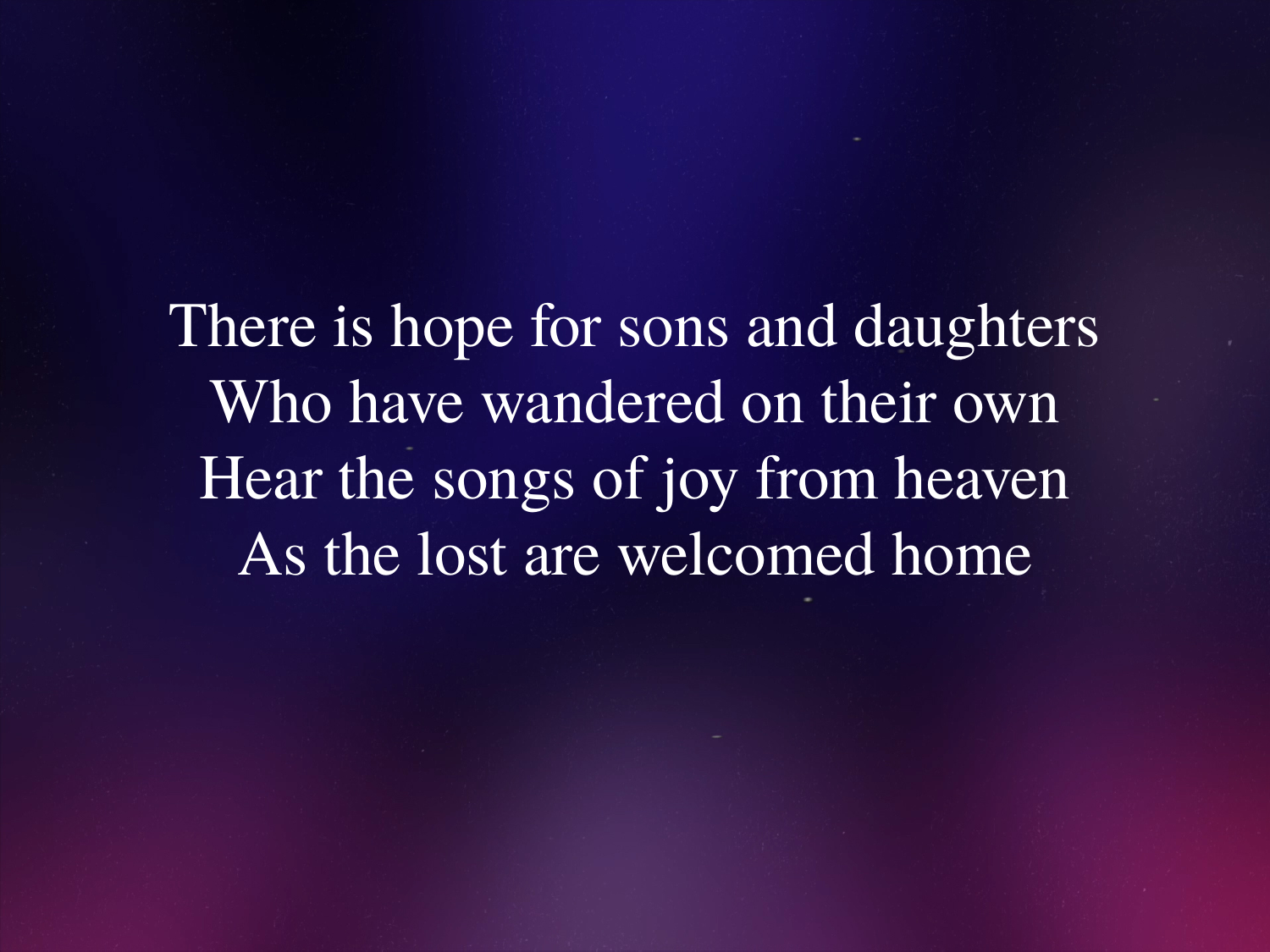

# There is hope for sons and daughters Who have wandered on their own Hear the songs of joy from heaven As the lost are welcomed home